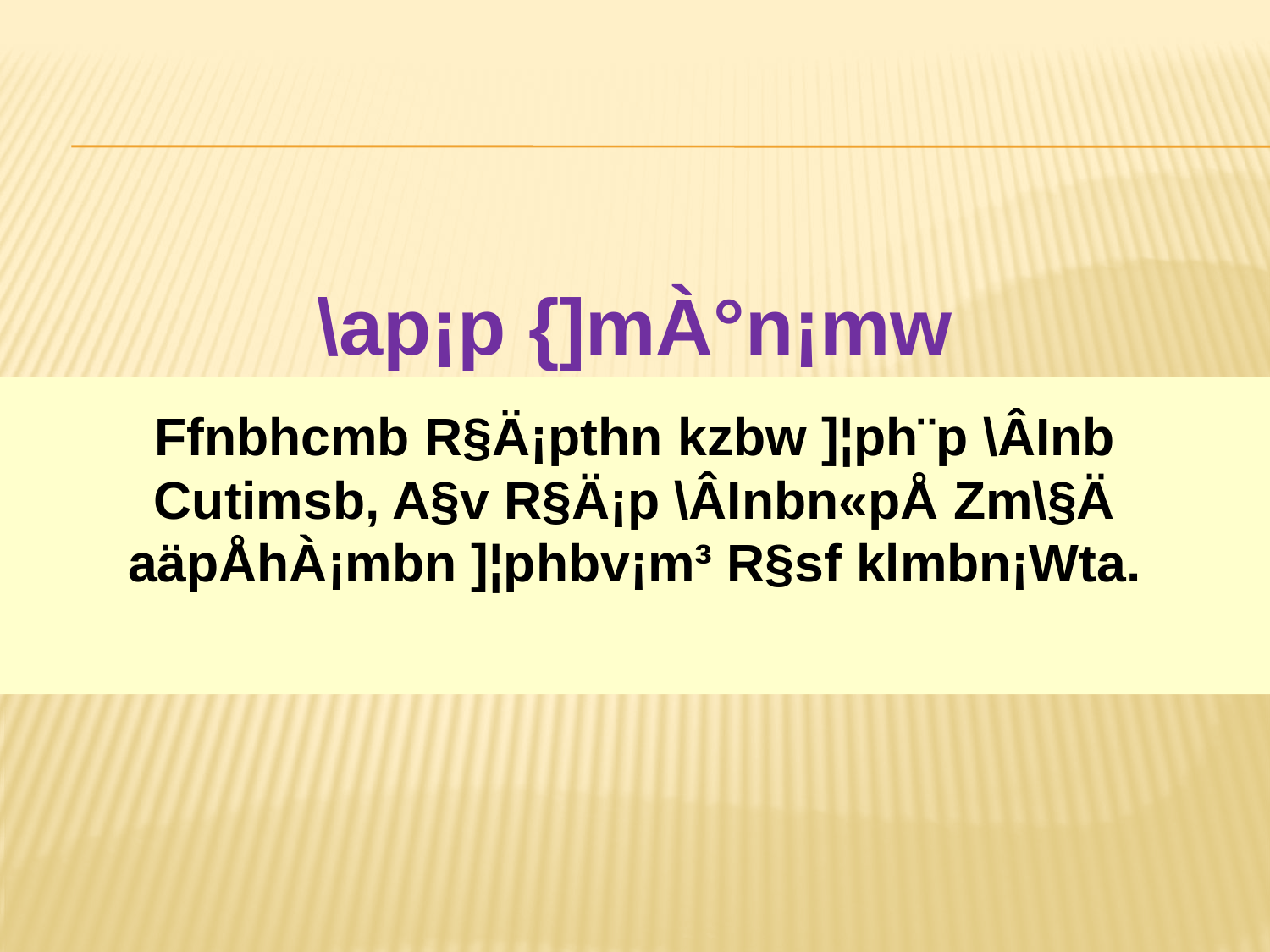

\ap¡p {]mÀ°n¡mw

Ffnbhcmb R§Ä¡pth­n kzbw ]¦ph¨p \ÂInb Cutimsb, A§v R§Ä¡p \ÂInbn«pÅ Zm\§Ä aäpÅhÀ¡mbn ]¦phbv¡m³ R§sf klmbn¡Wta.